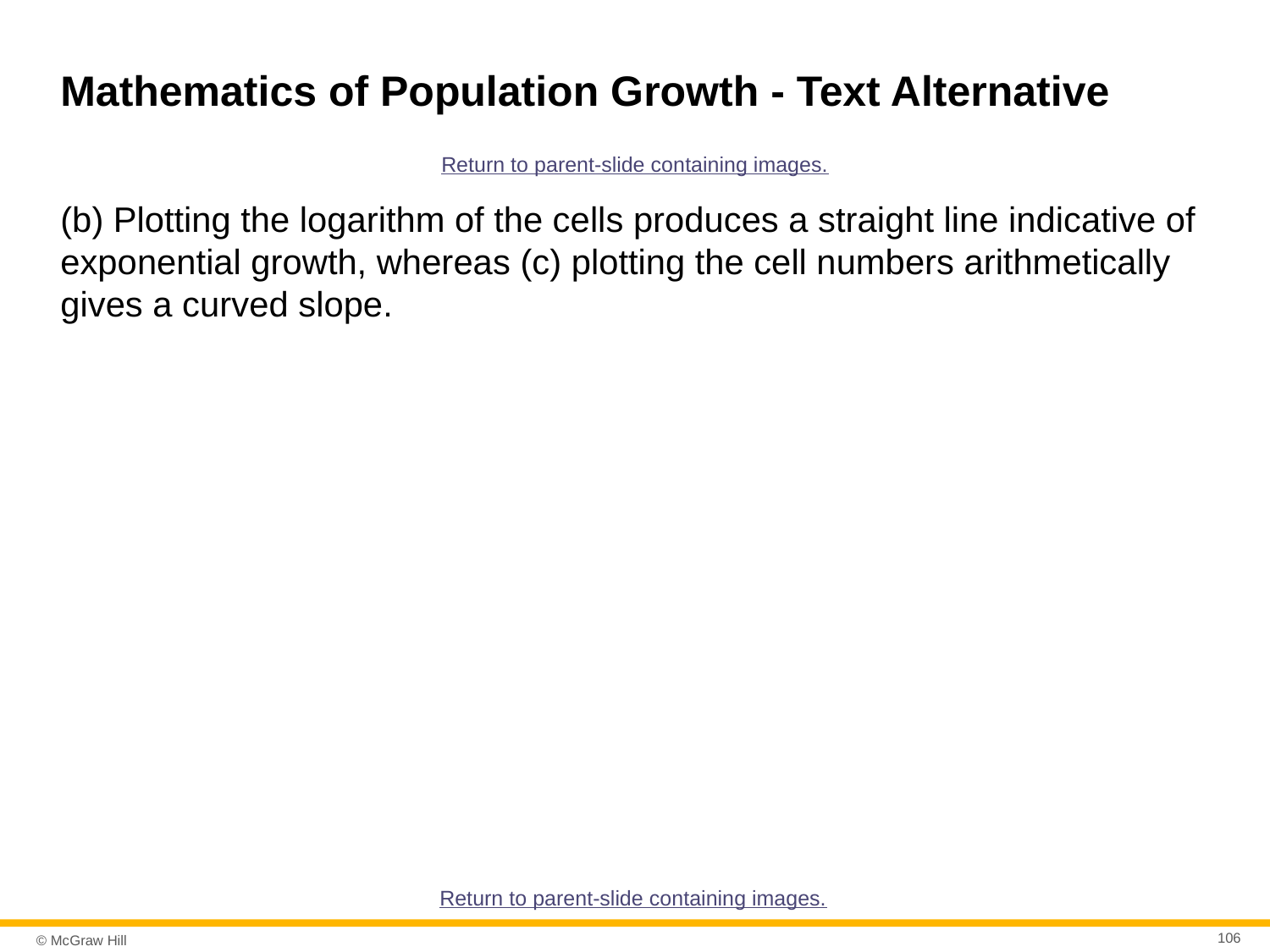

# Mathematics of Population Growth - Text Alternative
Return to parent-slide containing images.
(b) Plotting the logarithm of the cells produces a straight line indicative of exponential growth, whereas (c) plotting the cell numbers arithmetically gives a curved slope.
Return to parent-slide containing images.